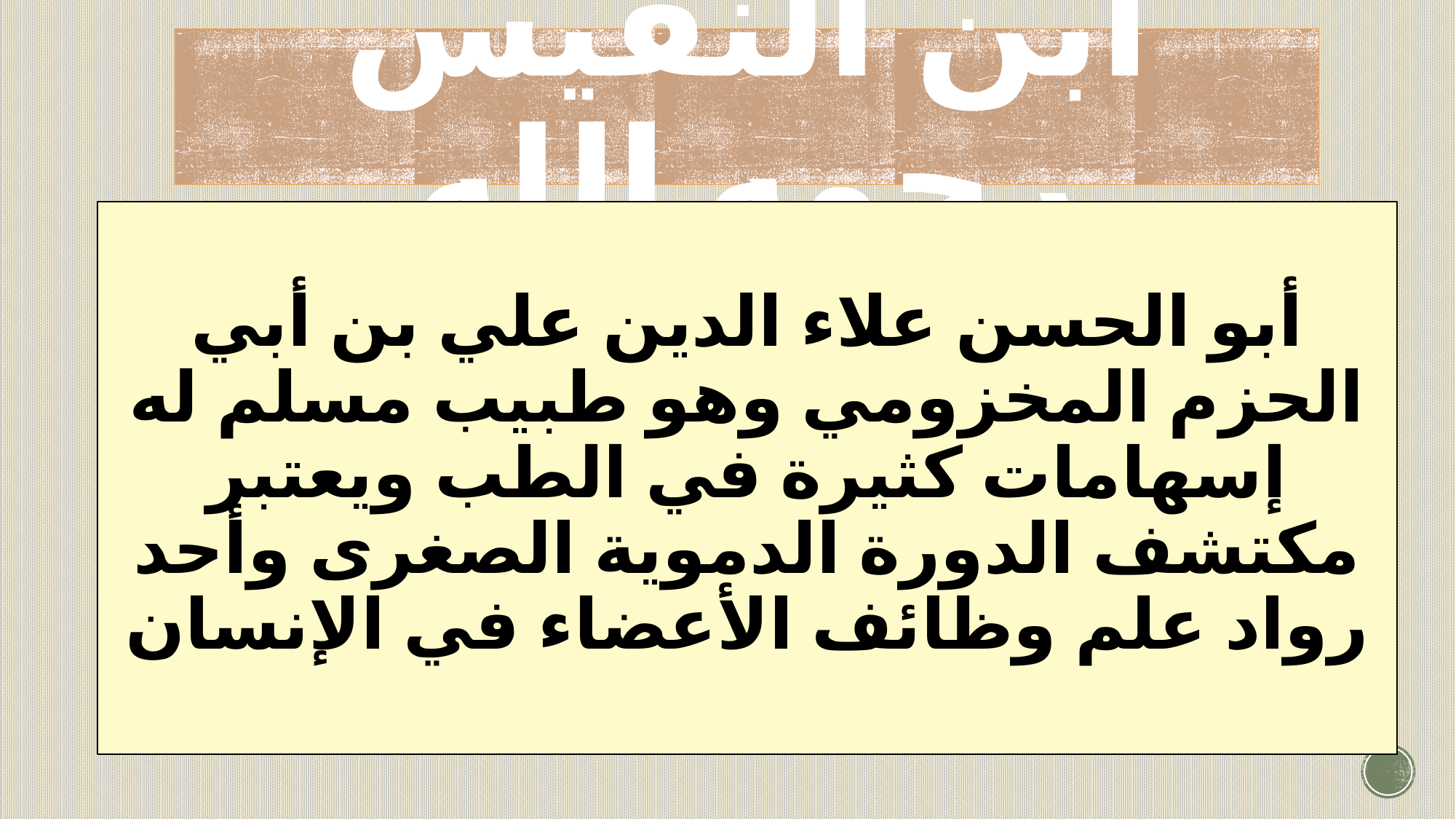

# ابن النفيس رحمه الله

أبو الحسن علاء الدين علي بن أبي الحزم المخزومي وهو طبيب مسلم له إسهامات كثيرة في الطب ويعتبر مكتشف الدورة الدموية الصغرى وأحد رواد علم وظائف الأعضاء في الإنسان